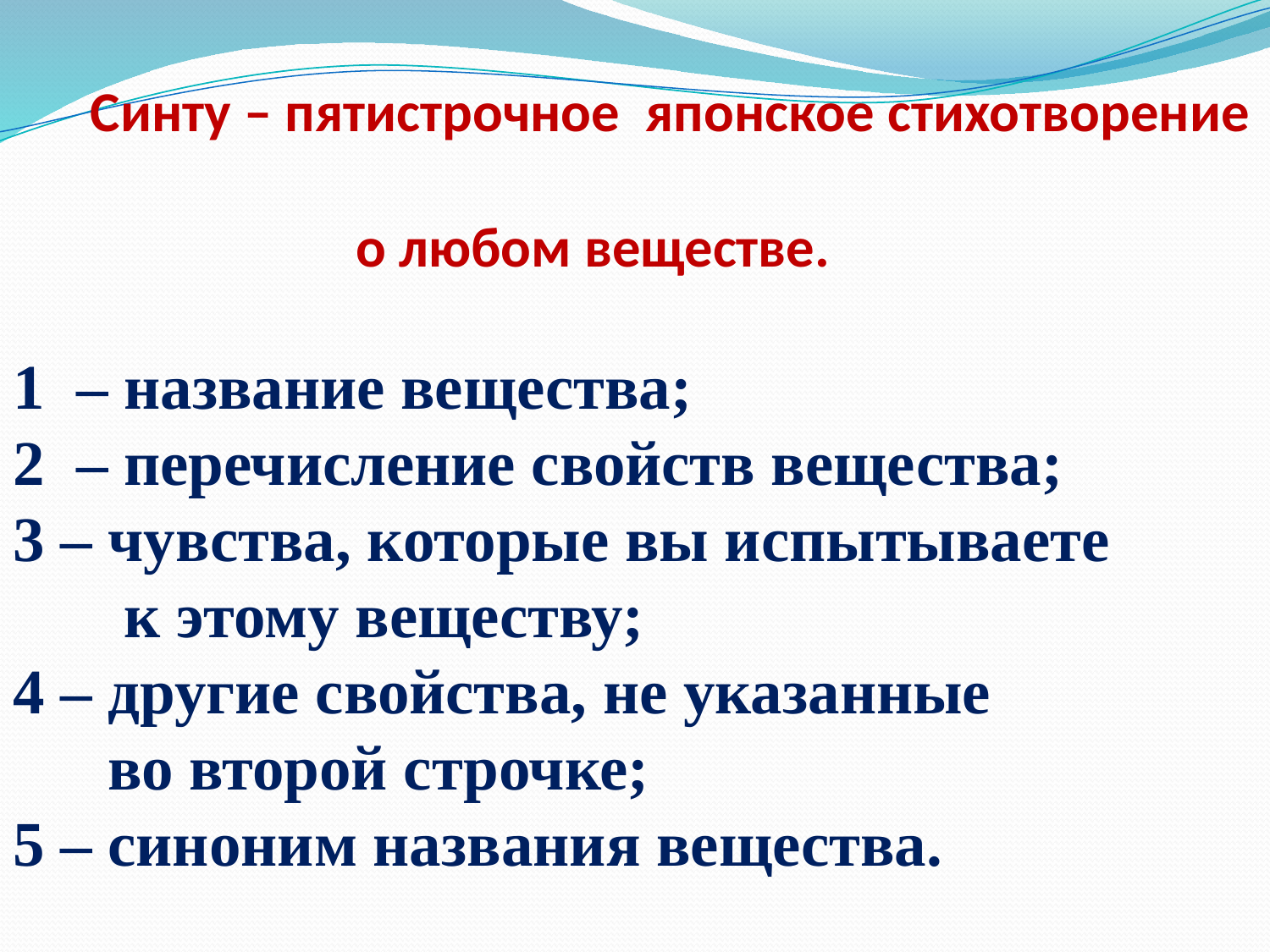

Синту – пятистрочное  японское стихотворение
                           о любом веществе.

1  – название вещества;
2  – перечисление свойств вещества;
3 – чувства, которые вы испытываете
       к этому веществу;
4 – другие свойства, не указанные
      во второй строчке;
5 – синоним названия вещества.